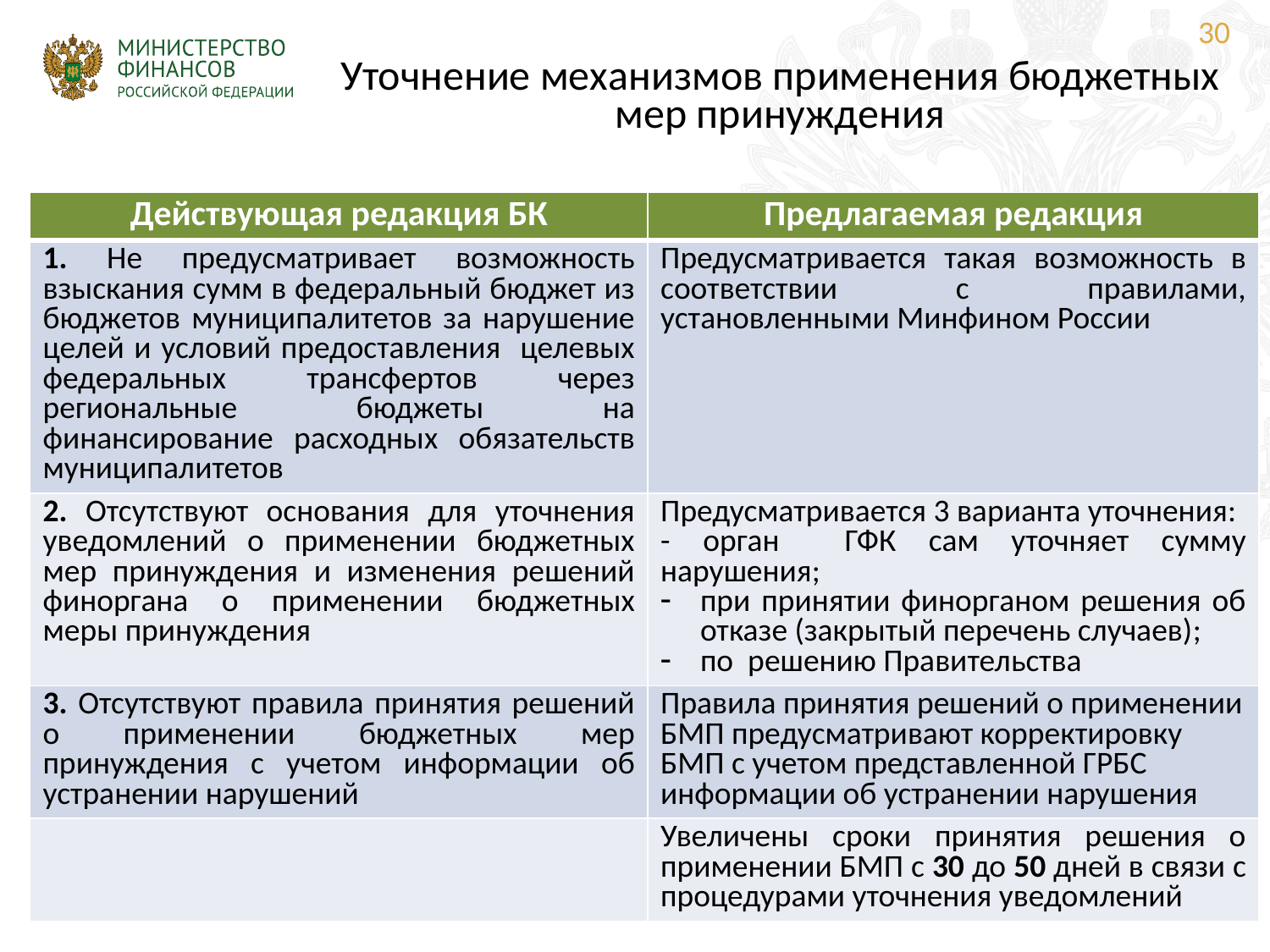

30
Уточнение механизмов применения бюджетных мер принуждения
| Действующая редакция БК | Предлагаемая редакция |
| --- | --- |
| 1. Не предусматривает возможность взыскания сумм в федеральный бюджет из бюджетов муниципалитетов за нарушение целей и условий предоставления целевых федеральных трансфертов через региональные бюджеты на финансирование расходных обязательств муниципалитетов | Предусматривается такая возможность в соответствии с правилами, установленными Минфином России |
| 2. Отсутствуют основания для уточнения уведомлений о применении бюджетных мер принуждения и изменения решений финоргана о применении бюджетных меры принуждения | Предусматривается 3 варианта уточнения: - орган ГФК сам уточняет сумму нарушения; при принятии финорганом решения об отказе (закрытый перечень случаев); по решению Правительства |
| 3. Отсутствуют правила принятия решений о применении бюджетных мер принуждения с учетом информации об устранении нарушений | Правила принятия решений о применении БМП предусматривают корректировку БМП с учетом представленной ГРБС информации об устранении нарушения |
|  | Увеличены сроки принятия решения о применении БМП с 30 до 50 дней в связи с процедурами уточнения уведомлений |